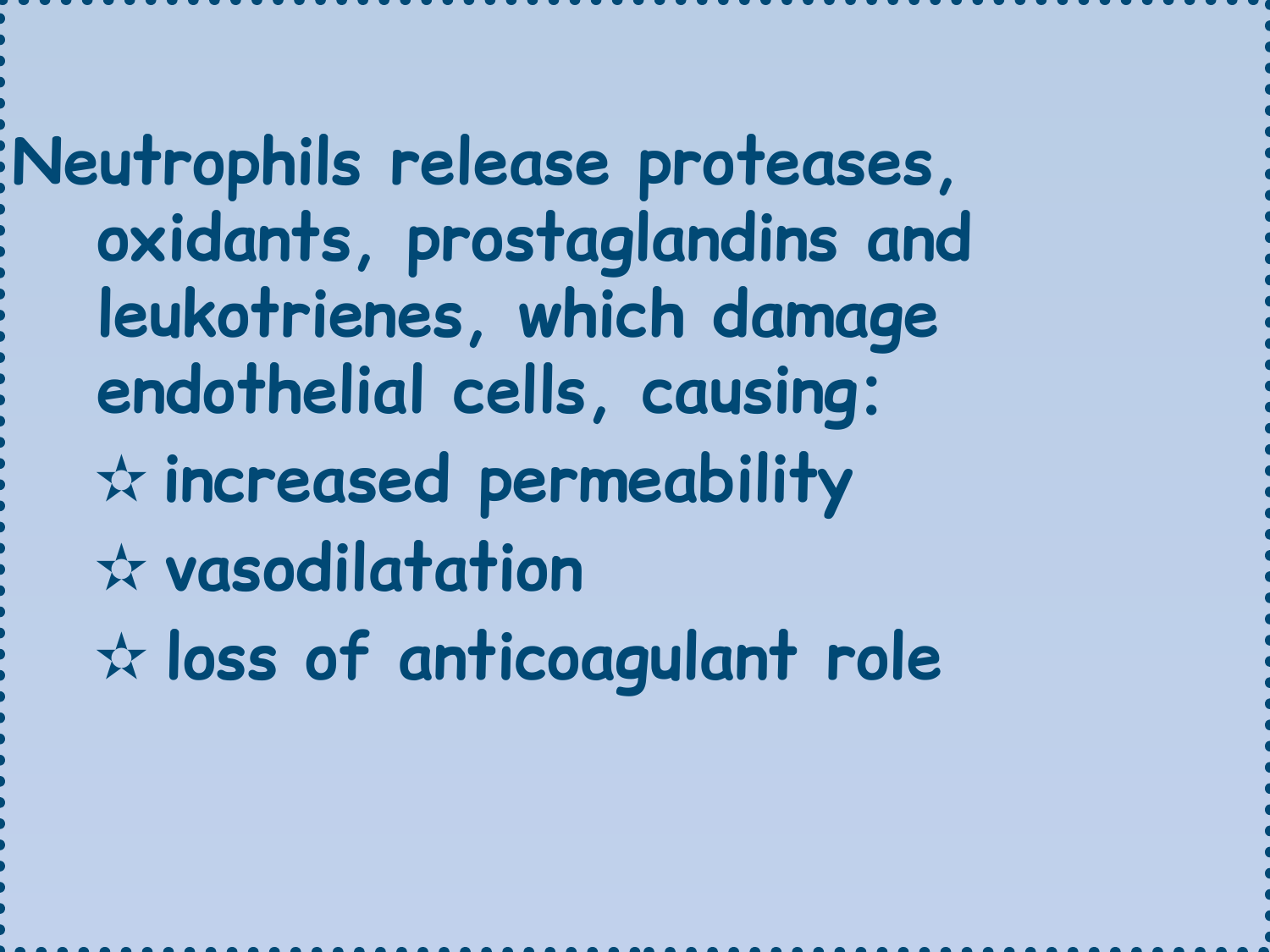

Neutrophils release proteases, oxidants, prostaglandins and leukotrienes, which damage endothelial cells, causing:
   ✫ increased permeability
   ✫ vasodilatation
   ✫ loss of anticoagulant role

#